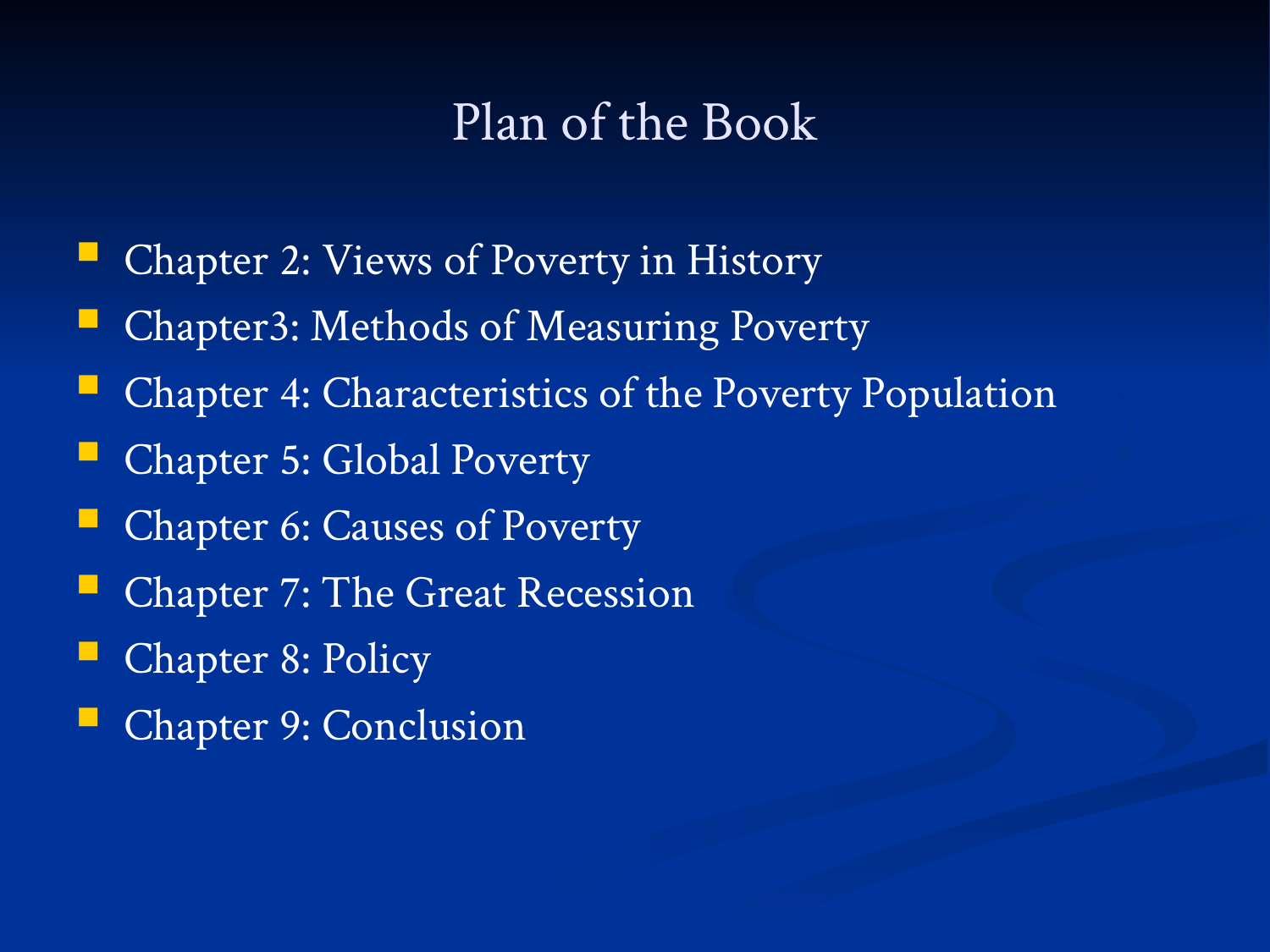

# Plan of the Book
Chapter 2: Views of Poverty in History
Chapter3: Methods of Measuring Poverty
Chapter 4: Characteristics of the Poverty Population
Chapter 5: Global Poverty
Chapter 6: Causes of Poverty
Chapter 7: The Great Recession
Chapter 8: Policy
Chapter 9: Conclusion